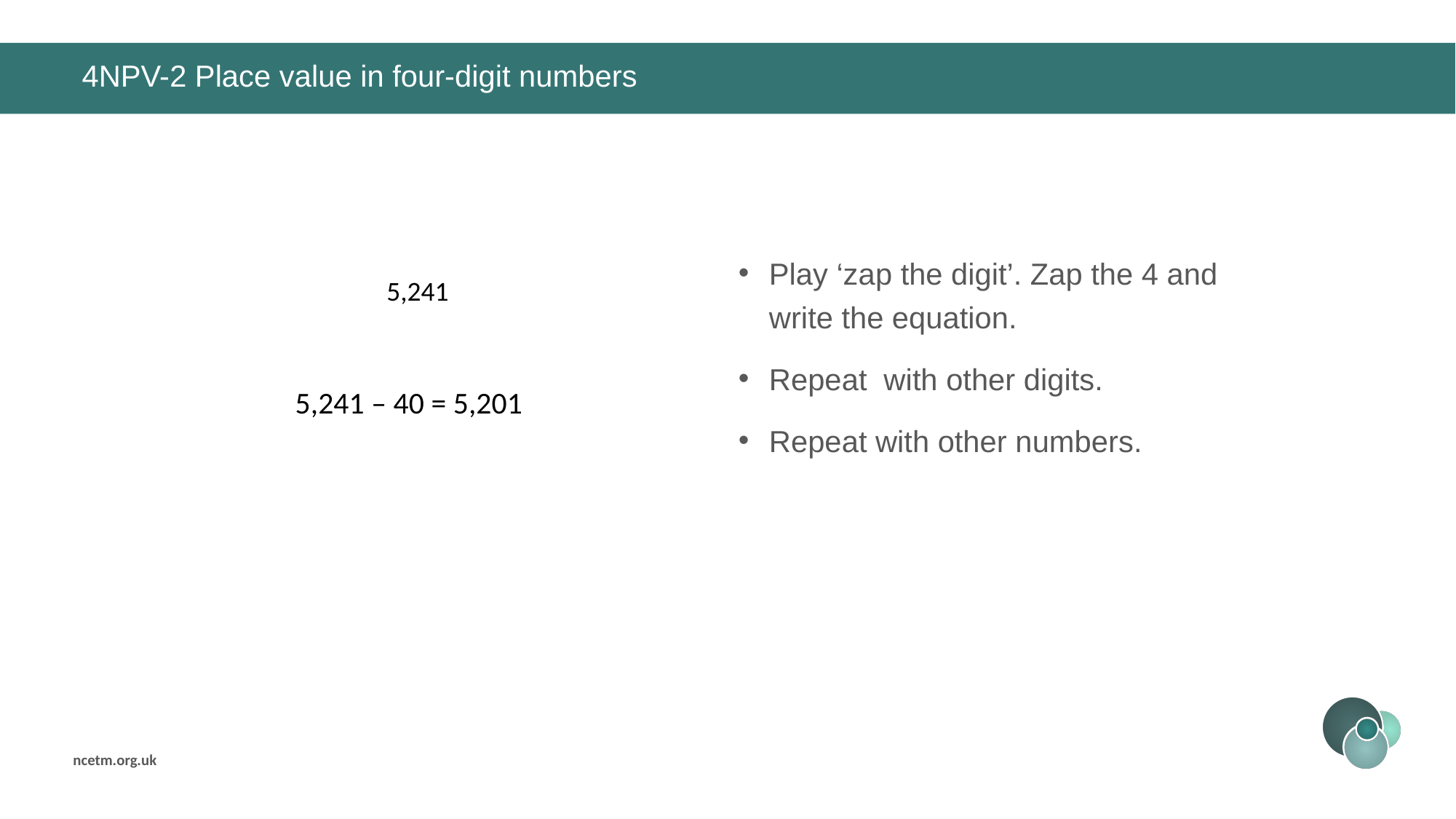

# 4NPV-2 Place value in four-digit numbers

Play ‘zap the digit’. Zap the 4 and write the equation.
Repeat  with other digits.
Repeat with other numbers.

5,241
5,241 – 40 = 5,201